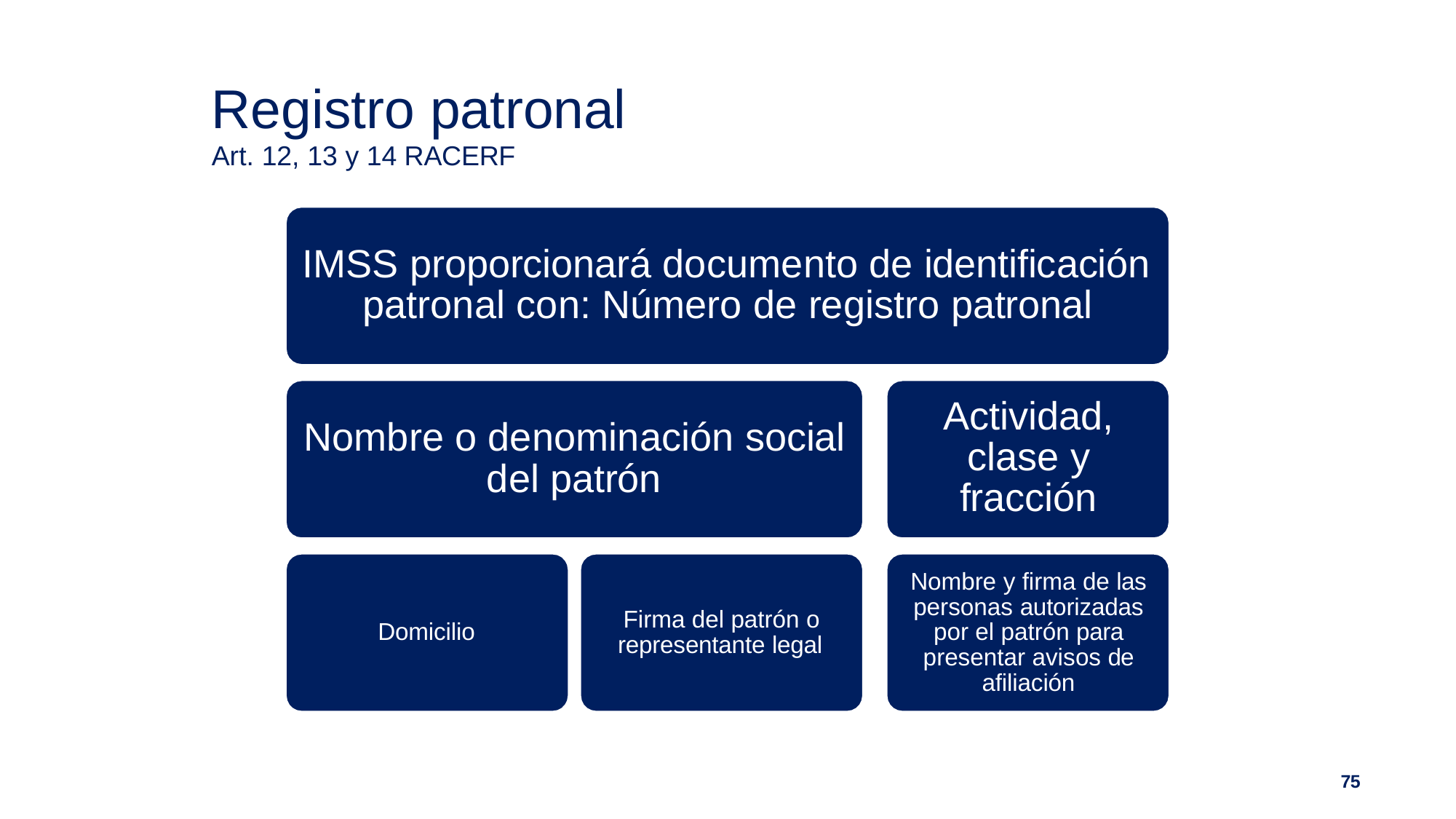

# Registro patronal
Art. 12, 13 y 14 RACERF

IMSS proporcionará documento de identificación patronal con: Número de registro patronal

Actividad, clase y fracción
Nombre o denominación social del patrón

Nombre y firma de las personas autorizadas por el patrón para presentar avisos de afiliación
Firma del patrón o representante legal
Domicilio
75